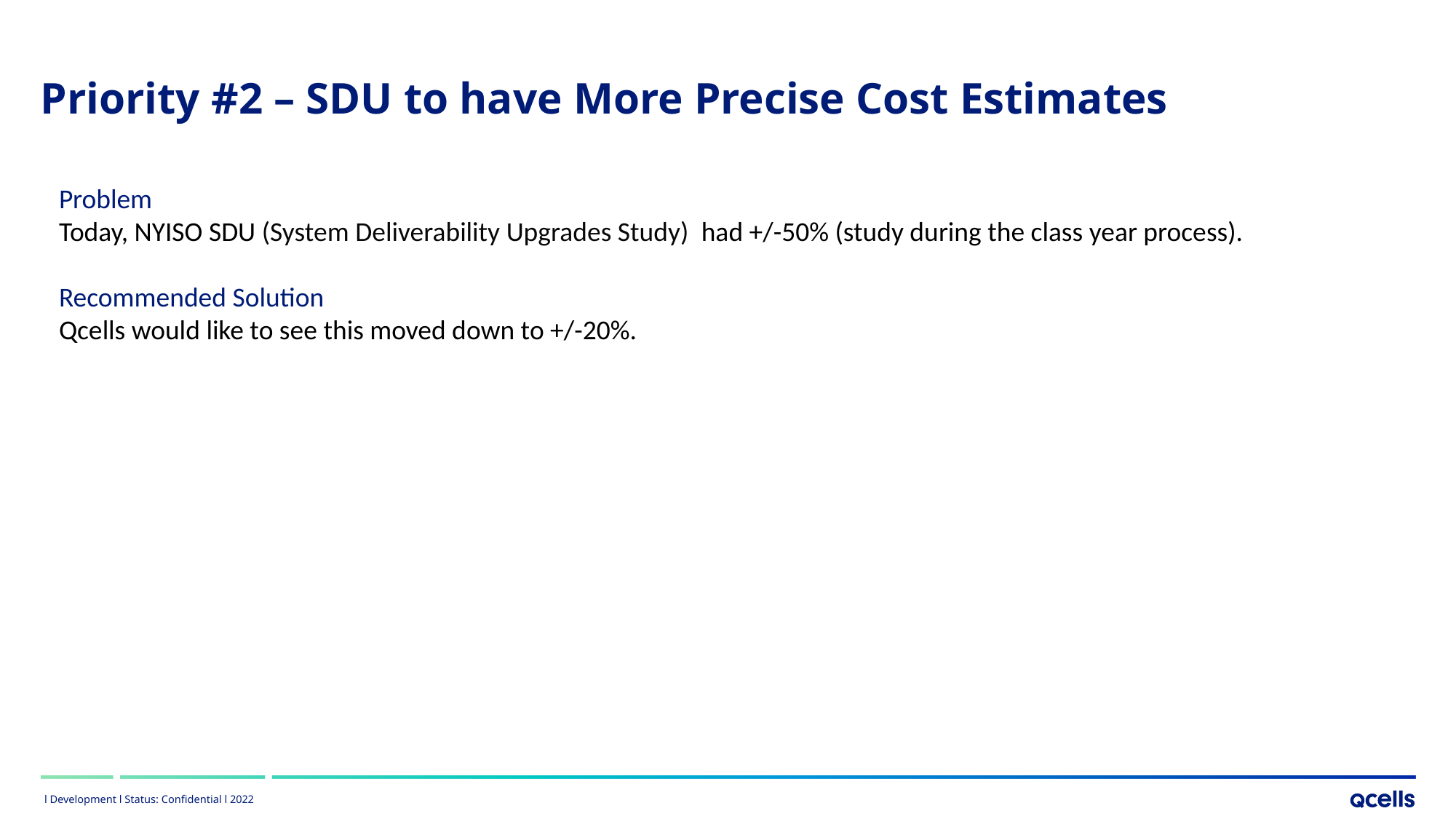

Priority #2 – SDU to have More Precise Cost Estimates

Problem
Today, NYISO SDU (System Deliverability Upgrades Study)  had +/-50% (study during the class year process).

Recommended Solution
Qcells would like to see this moved down to +/-20%.